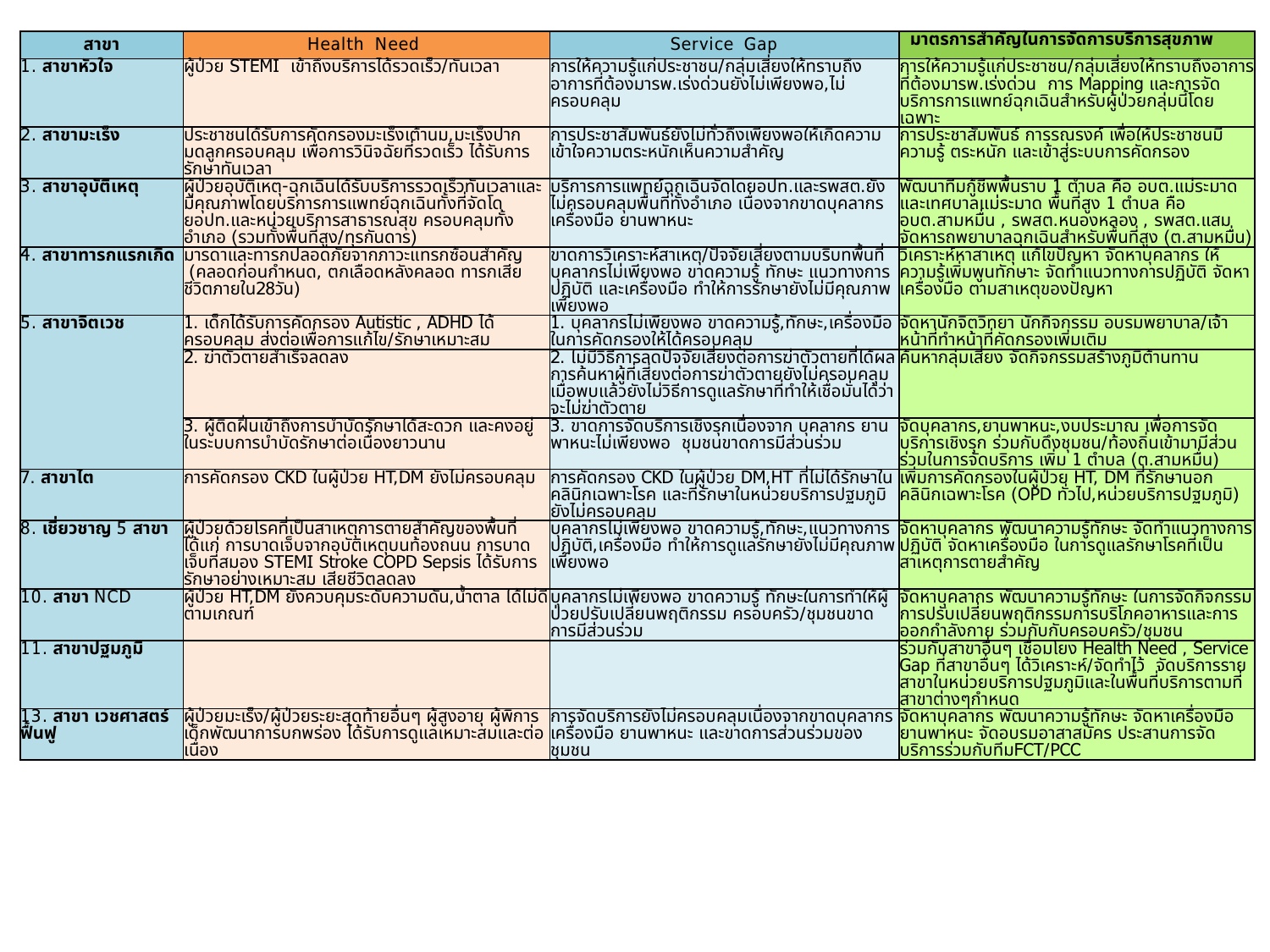

| สาขา | Health Need | Service Gap | มาตรการสำคัญในการจัดการบริการสุขภาพ |
| --- | --- | --- | --- |
| 1. สาขาหัวใจ | ผู้ป่วย STEMI เข้าถึงบริการได้รวดเร็ว/ทันเวลา | การให้ความรู้แก่ประชาชน/กลุ่มเสี่ยงให้ทราบถึงอาการที่ต้องมารพ.เร่งด่วนยังไม่เพียงพอ,ไม่ครอบคลุม | การให้ความรู้แก่ประชาชน/กลุ่มเสี่ยงให้ทราบถึงอาการที่ต้องมารพ.เร่งด่วน การ Mapping และการจัดบริการการแพทย์ฉุกเฉินสำหรับผู้ป่วยกลุ่มนี้โดยเฉพาะ |
| 2. สาขามะเร็ง | ประชาชนได้รับการคัดกรองมะเร็งเต้านม,มะเร็งปากมดลูกครอบคลุม เพื่อการวินิจฉัยที่รวดเร็ว ได้รับการรักษาทันเวลา | การประชาสัมพันธ์ยังไม่ทั่วถึงเพียงพอให้เกิดความเข้าใจความตระหนักเห็นความสำคัญ | การประชาสัมพันธ์ การรณรงค์ เพื่อให้ประชาชนมีความรู้ ตระหนัก และเข้าสู่ระบบการคัดกรอง |
| 3. สาขาอุบัติเหตุ | ผู้ป่วยอุบัติเหตุ-ฉุกเฉินได้รับบริการรวดเร็วทันเวลาและมีคุณภาพโดยบริการการแพทย์ฉุกเฉินทั้งที่จัดโดยอปท.และหน่วยบริการสาธารณสุข ครอบคลุมทั้งอำเภอ (รวมทั้งพื้นที่สูง/ทุรกันดาร) | บริการการแพทย์ฉุกเฉินจัดโดยอปท.และรพสต.ยังไม่ครอบคลุมพื้นที่ทั้งอำเภอ เนื่องจากขาดบุคลากร เครื่องมือ ยานพาหนะ | พัฒนาทีมกู้ชีพพื้นราบ 1 ตำบล คือ อบต.แม่ระมาด และเทศบาลแม่ระมาด พื้นที่สูง 1 ตำบล คือ อบต.สามหมื่น , รพสต.หนองหลอง , รพสต.แสม จัดหารถพยาบาลฉุกเฉินสำหรับพื้นที่สูง (ต.สามหมื่น) |
| 4. สาขาทารกแรกเกิด | มารดาและทารกปลอดภัยจากภาวะแทรกซ้อนสำคัญ (คลอดก่อนกำหนด, ตกเลือดหลังคลอด ทารกเสียชีวิตภายใน28วัน) | ขาดการวิเคราะห์สาเหตุ/ปัจจัยเสี่ยงตามบริบทพื้นที่ บุคลากรไม่เพียงพอ ขาดความรู้ ทักษะ แนวทางการปฏิบัติ และเครื่องมือ ทำให้การรักษายังไม่มีคุณภาพเพียงพอ | วิเคราะห์หาสาเหตุ แก้ไขปัญหา จัดหาบุคลากร ให้ความรู้เพิ่มพูนทักษาะ จัดทำแนวทางการปฏิบัติ จัดหาเครื่องมือ ตามสาเหตุของปัญหา |
| 5. สาขาจิตเวช | 1. เด็กได้รับการคัดกรอง Autistic , ADHD ได้ครอบคลุม ส่งต่อเพื่อการแก้ไข/รักษาเหมาะสม | 1. บุคลากรไม่เพียงพอ ขาดความรู้,ทักษะ,เครื่องมือในการคัดกรองให้ได้ครอบคลุม | จัดหานักจิตวิทยา นักกิจกรรม อบรมพยาบาล/เจ้าหน้าที่ทำหน้าที่คัดกรองเพิ่มเติม |
|  | 2. ฆ่าตัวตายสำเร็จลดลง | 2. ไม่มีวิธีการลดปัจจัยเสี่ยงต่อการฆ่าตัวตายที่ได้ผล การค้นหาผู้ที่เสี่ยงต่อการฆ่าตัวตายยังไม่ครอบคลุม เมื่อพบแล้วยังไม่วิธีการดูแลรักษาที่ทำให้เชื่อมั่นได้ว่าจะไม่ฆ่าตัวตาย | ค้นหากลุ่มเสี่ยง จัดกิจกรรมสร้างภูมิต้านทาน |
|  | 3. ผู้ติดฝิ่นเข้าถึงการบำบัดรักษาได้สะดวก และคงอยู่ในระบบการบำบัดรักษาต่อเนื่องยาวนาน | 3. ขาดการจัดบริการเชิงรุกเนื่องจาก บุคลากร ยานพาหนะไม่เพียงพอ ชุมชนขาดการมีส่วนร่วม | จัดบุคลากร,ยานพาหนะ,งบประมาณ เพื่อการจัดบริการเชิงรุก ร่วมกับดึงชุมชน/ท้องถิ่นเข้ามามีส่วนร่วมในการจัดบริการ เพิ่ม 1 ตำบล (ต.สามหมื่น) |
| 7. สาขาไต | การคัดกรอง CKD ในผู้ป่วย HT,DM ยังไม่ครอบคลุม | การคัดกรอง CKD ในผู้ป่วย DM,HT ที่ไม่ได้รักษาในคลินิกเฉพาะโรค และที่รักษาในหน่วยบริการปฐมภูมิยังไม่ครอบคลุม | เพิ่มการคัดกรองในผู้ป่วย HT, DM ที่รักษานอกคลินิกเฉพาะโรค (OPD ทั่วไป,หน่วยบริการปฐมภูมิ) |
| 8. เชี่ยวชาญ 5 สาขา | ผู้ป่วยด้วยโรคที่เป็นสาเหตุการตายสำคัญของพื้นที่ได้แก่ การบาดเจ็บจากอุบัติเหตุบนท้องถนน การบาดเจ็บที่สมอง STEMI Stroke COPD Sepsis ได้รับการรักษาอย่างเหมาะสม เสียชีวิตลดลง | บุคลากรไม่เพียงพอ ขาดความรู้,ทักษะ,แนวทางการปฏิบัติ,เครื่องมือ ทำให้การดูแลรักษายังไม่มีคุณภาพเพียงพอ | จัดหาบุคลากร พัฒนาความรู้ทักษะ จัดทำแนวทางการปฏิบัติ จัดหาเครื่องมือ ในการดูแลรักษาโรคที่เป็นสาเหตุการตายสำคัญ |
| 10. สาขา NCD | ผู้ป่วย HT,DM ยังควบคุมระดับความดัน,น้ำตาล ได้ไม่ดีตามเกณฑ์ | บุคลากรไม่เพียงพอ ขาดความรู้ ทักษะในการทำให้ผู้ป่วยปรับเปลี่ยนพฤติกรรม ครอบครัว/ชุมชนขาดการมีส่วนร่วม | จัดหาบุคลากร พัฒนาความรู้ทักษะ ในการจัดกิจกรรมการปรับเปลี่ยนพฤติกรรมการบริโภคอาหารและการออกกำลังกาย ร่วมกับกับครอบครัว/ชุมชน |
| 11. สาขาปฐมภูมิ |  |  | ร่วมกับสาขาอื่นๆ เชื่อมโยง Health Need , Service Gap ที่สาขาอื่นๆ ได้วิเคราะห์/จัดทำไว้ จัดบริการรายสาขาในหน่วยบริการปฐมภูมิและในพื้นที่บริการตามที่สาขาต่างๆกำหนด |
| 13. สาขา เวชศาสตร์ฟื้นฟู | ผู้ป่วยมะเร็ง/ผู้ป่วยระยะสุดท้ายอื่นๆ ผู้สูงอายุ ผู้พิการ เด็กพัฒนาการบกพร่อง ได้รับการดูแลเหมาะสมและต่อเนื่อง | การจัดบริการยังไม่ครอบคลุมเนื่องจากขาดบุคลากร เครื่องมือ ยานพาหนะ และขาดการส่วนร่วมของชุมชน | จัดหาบุคลากร พัฒนาความรู้ทักษะ จัดหาเครื่องมือ ยานพาหนะ จัดอบรมอาสาสมัคร ประสานการจัดบริการร่วมกับทีมFCT/PCC |